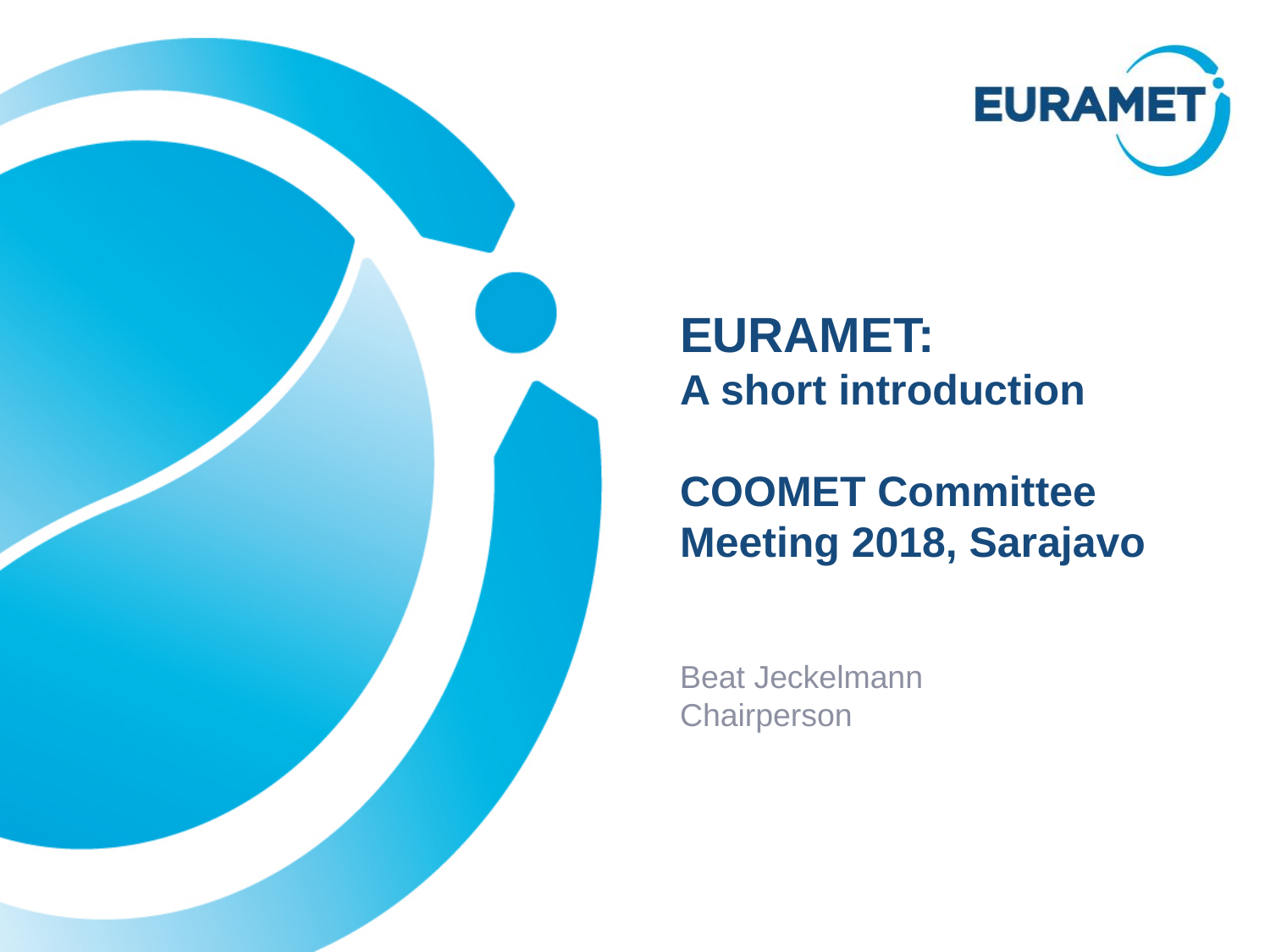

# EURAMET: A short introduction COOMET Committee Meeting 2018, Sarajavo
Beat Jeckelmann
Chairperson